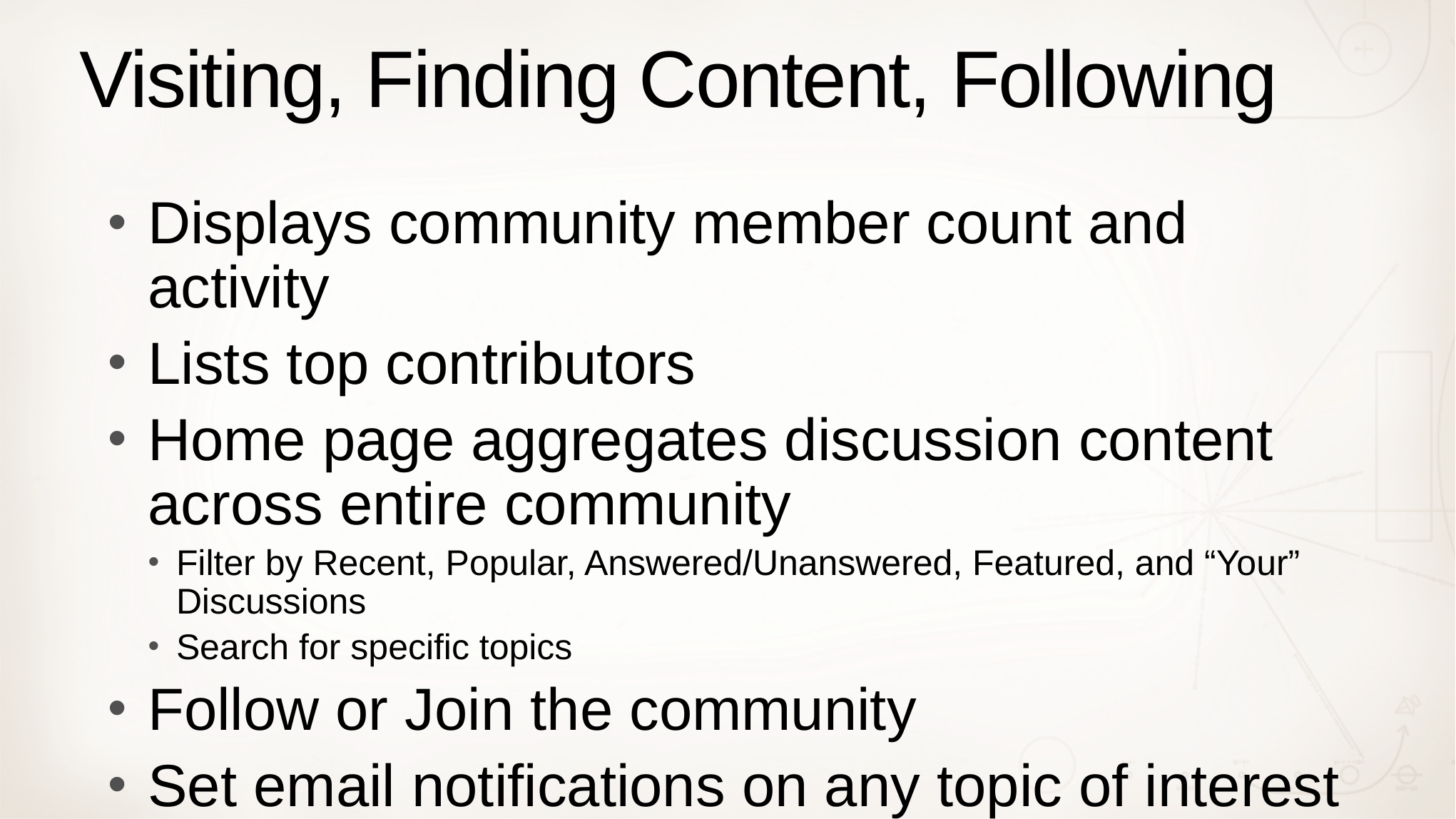

# Visiting, Finding Content, Following
Displays community member count and activity
Lists top contributors
Home page aggregates discussion content across entire community
Filter by Recent, Popular, Answered/Unanswered, Featured, and “Your” Discussions
Search for specific topics
Follow or Join the community
Set email notifications on any topic of interest